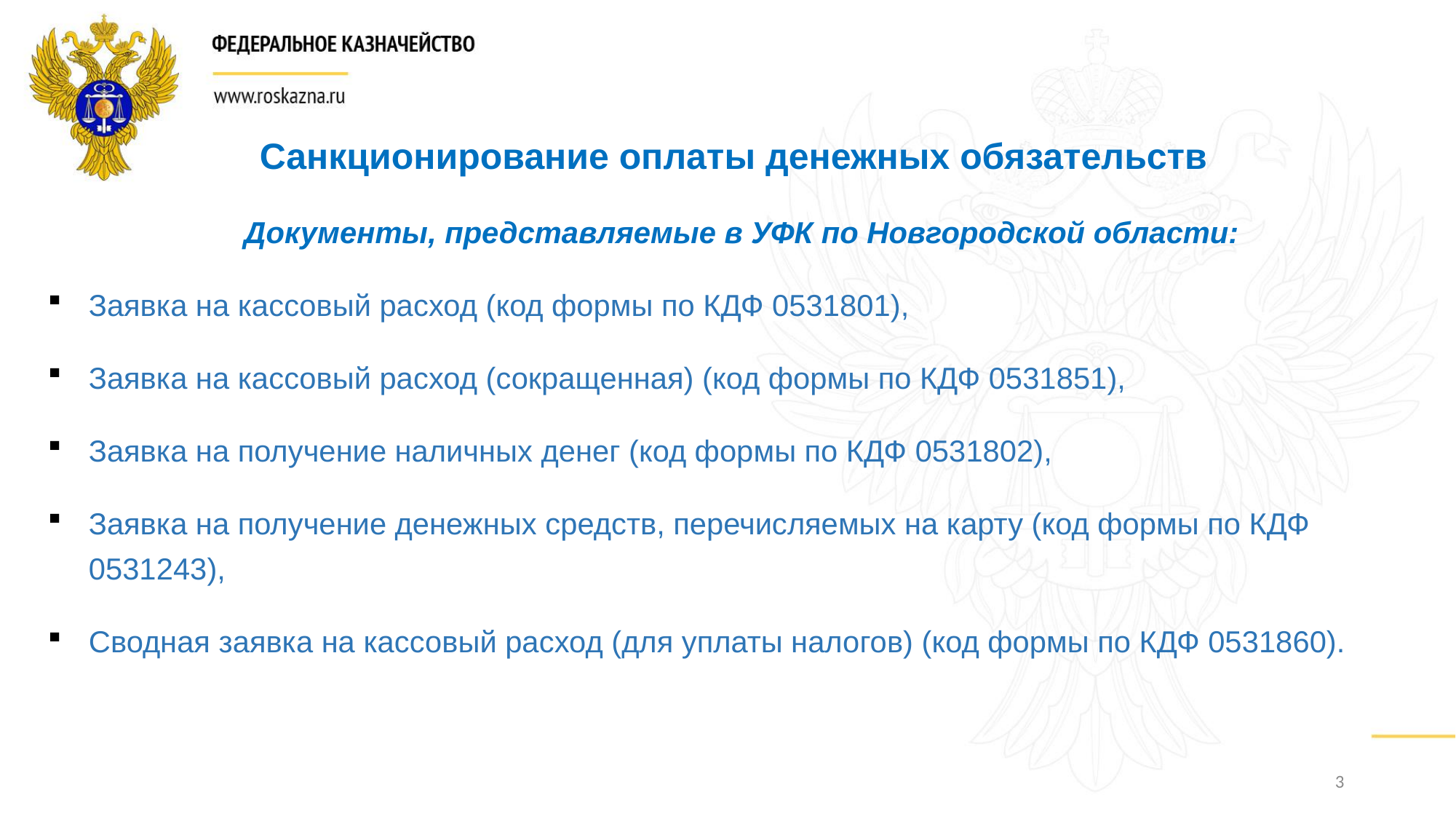

Санкционирование оплаты денежных обязательств
Документы, представляемые в УФК по Новгородской области:
Заявка на кассовый расход (код формы по КДФ 0531801),
Заявка на кассовый расход (сокращенная) (код формы по КДФ 0531851),
Заявка на получение наличных денег (код формы по КДФ 0531802),
Заявка на получение денежных средств, перечисляемых на карту (код формы по КДФ 0531243),
Сводная заявка на кассовый расход (для уплаты налогов) (код формы по КДФ 0531860).
3